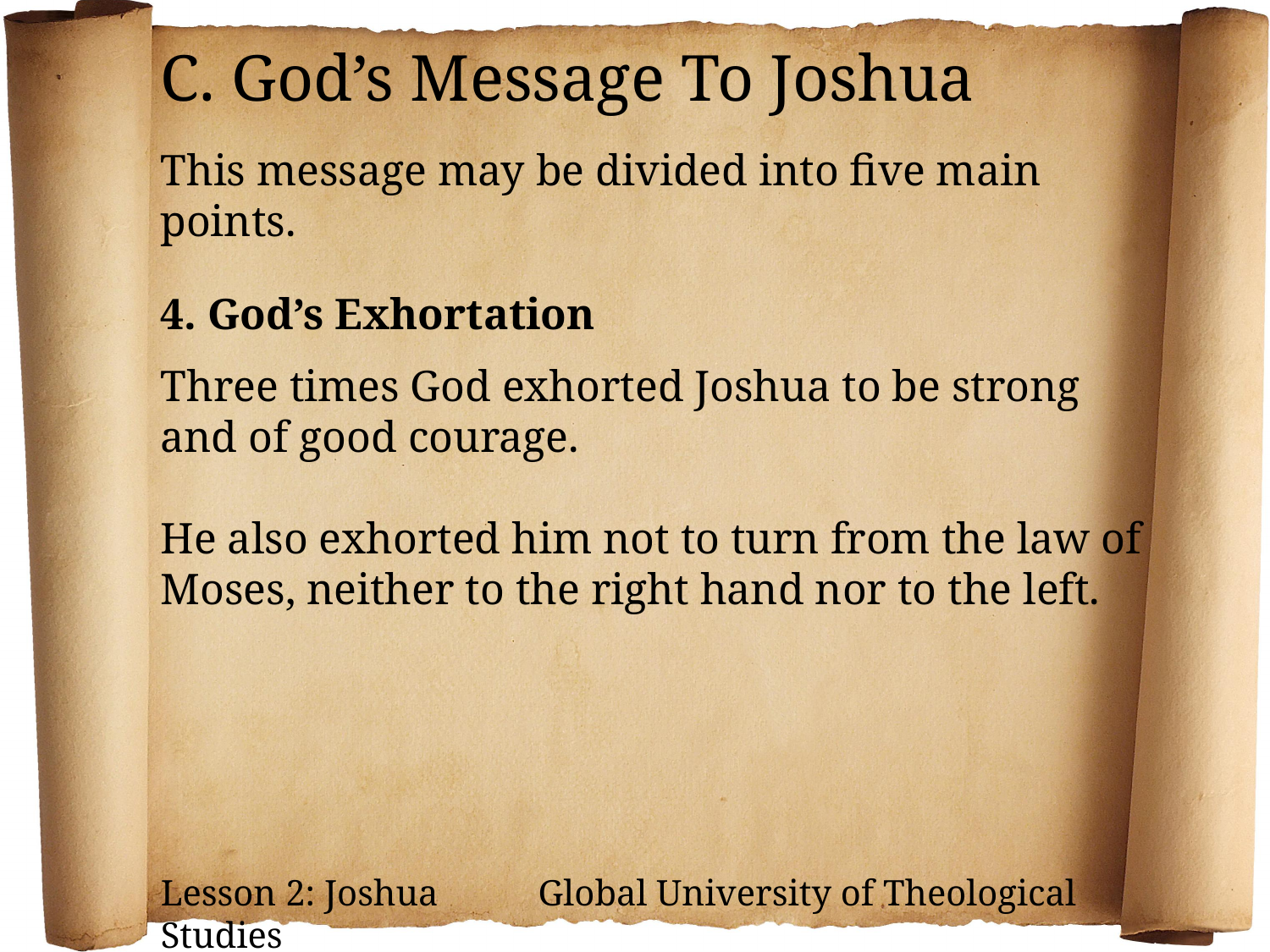

C. God’s Message To Joshua
This message may be divided into five main points.

4. God’s Exhortation

Three times God exhorted Joshua to be strong and of good courage.

He also exhorted him not to turn from the law of Moses, neither to the right hand nor to the left.
Lesson 2: Joshua           Global University of Theological Studies